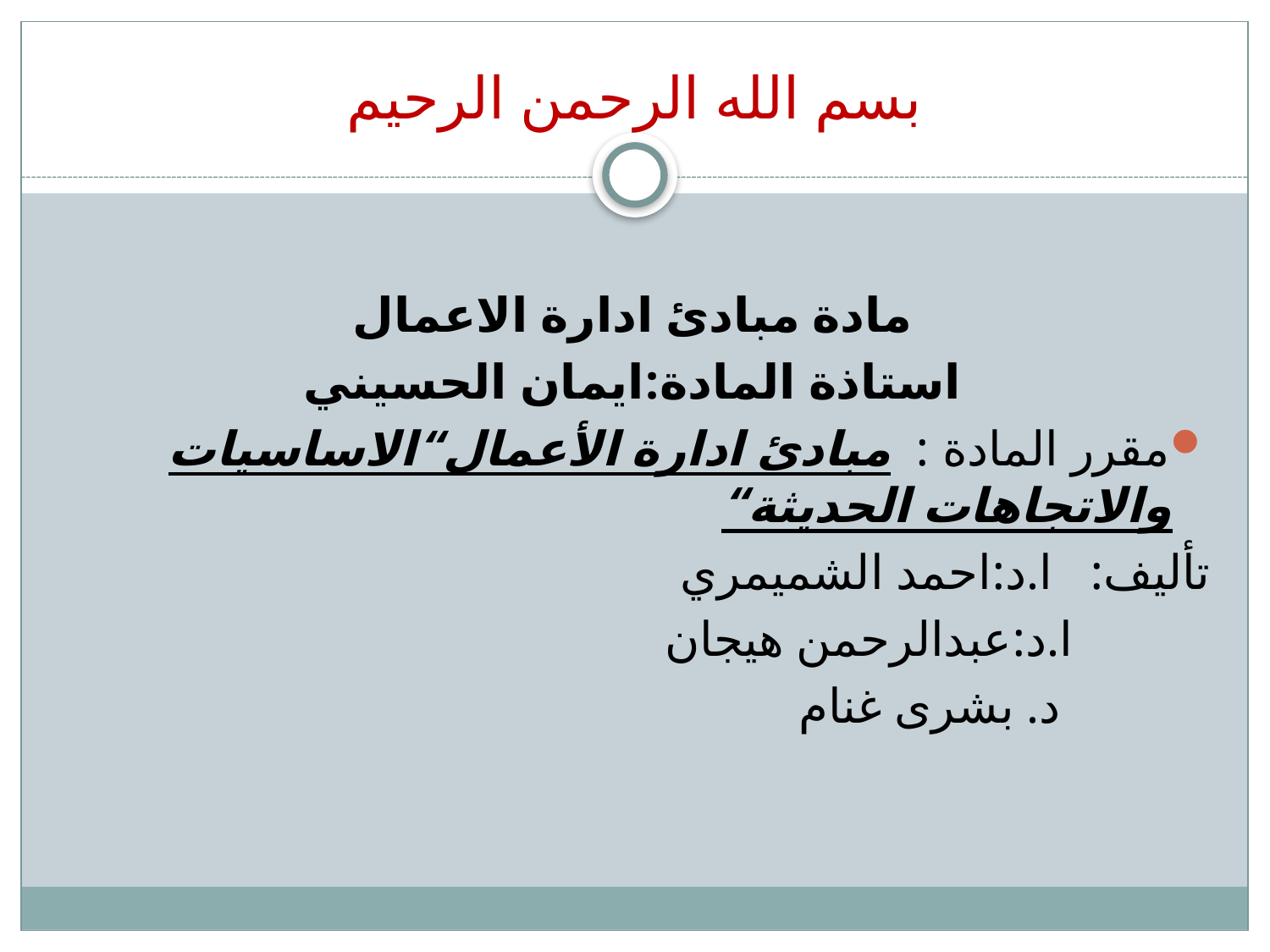

# بسم الله الرحمن الرحيم

مادة مبادئ ادارة الاعمال
استاذة المادة:ايمان الحسيني
مقرر المادة :  مبادئ ادارة الأعمال“الاساسيات والاتجاهات الحديثة“
تأليف:   ا.د:احمد الشميمري
           ا.د:عبدالرحمن هيجان
            د. بشرى غنام